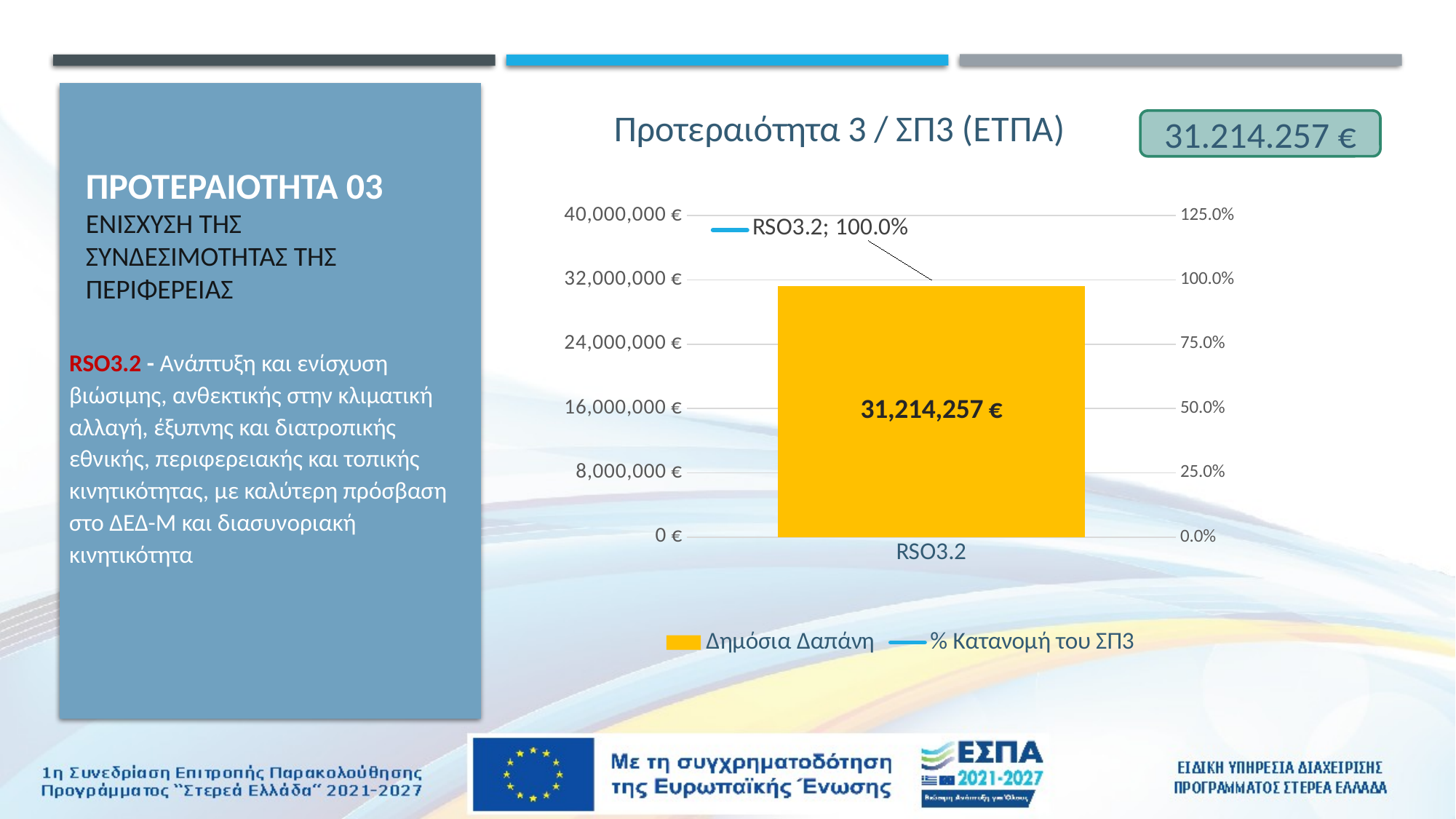

### Chart: Προτεραιότητα 3 / ΣΠ3 (ΕΤΠΑ)

| Category | Δημόσια Δαπάνη | % Κατανομή του ΣΠ3 |
|---|---|---|
| RSO3.2 | 31214257.0 | 1.0 |
31.214.257 €
# ΠΡΟΤΕΡΑΙΟΤΗΤΑ 03 ΕΝΙΣΧΥΣΗ ΤΗΣ ΣΥΝΔΕΣΙΜΟΤΗΤΑΣ ΤΗΣ ΠΕΡΙΦΕΡΕΙΑΣ
RSO3.2 - Ανάπτυξη και ενίσχυση βιώσιμης, ανθεκτικής στην κλιματική αλλαγή, έξυπνης και διατροπικής εθνικής, περιφερειακής και τοπικής κινητικότητας, με καλύτερη πρόσβαση στο ΔΕΔ-Μ και διασυνοριακή κινητικότητα